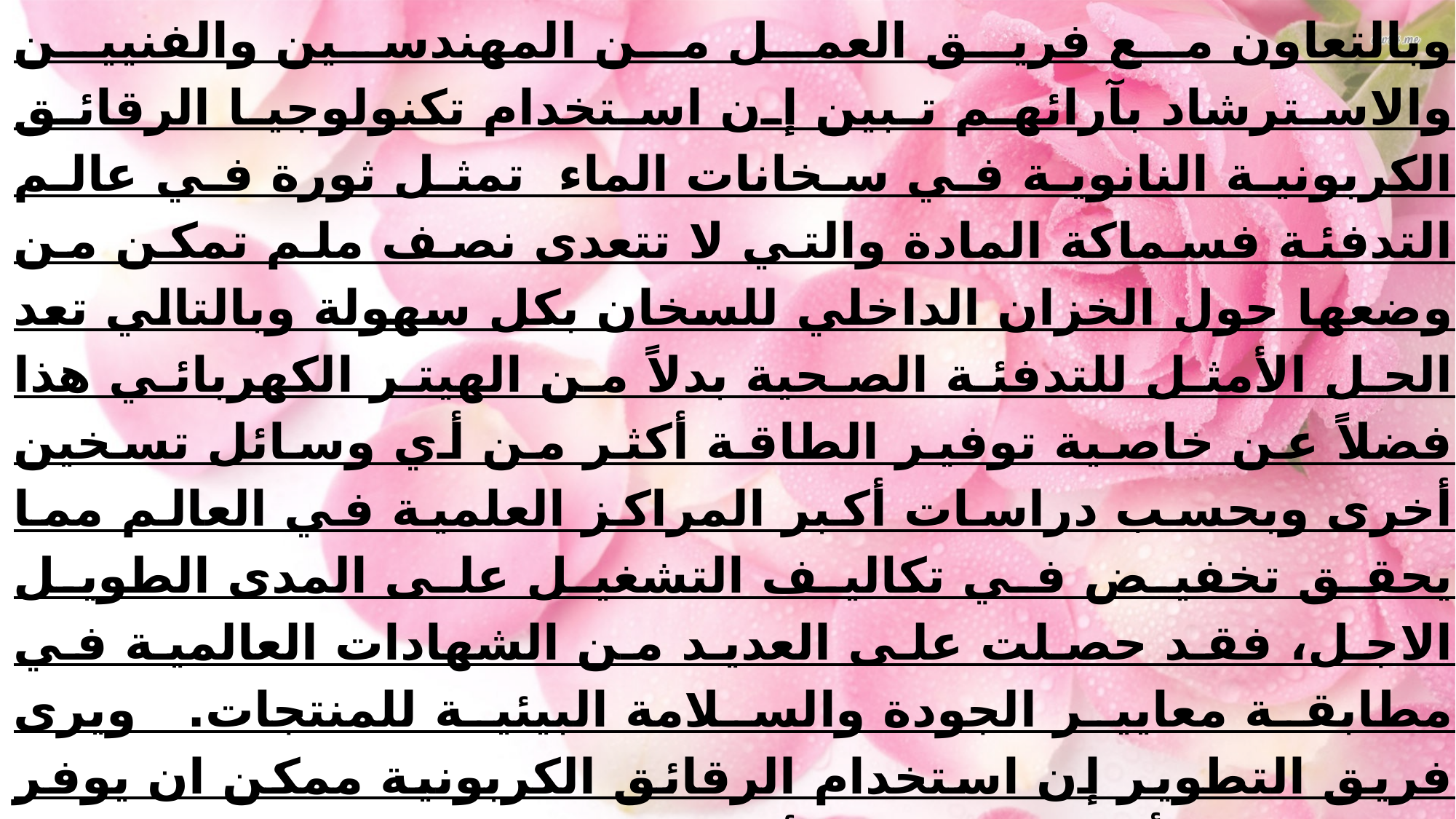

وبالتعاون مع فريق العمل من المهندسين والفنيين والاسترشاد بآرائهم تبين إن استخدام تكنولوجيا الرقائق الكربونية النانوية في سخانات الماء  تمثل ثورة في عالم التدفئة فسماكة المادة والتي لا تتعدى نصف ملم تمكن من وضعها حول الخزان الداخلي للسخان بكل سهولة وبالتالي تعد الحل الأمثل للتدفئة الصحية بدلاً من الهيتر الكهربائي هذا فضلاً عن خاصية توفير الطاقة أكثر من أي وسائل تسخين أخرى وبحسب دراسات أكبر المراكز العلمية في العالم مما يحقق تخفيض في تكاليف التشغيل على المدى الطويل الاجل، فقد حصلت على العديد من الشهادات العالمية في مطابقة معايير الجودة والسلامة البيئية للمنتجات.   ويرى فريق التطوير إن استخدام الرقائق الكربونية ممكن ان يوفر في تكاليف أجور العاملين لأنها ستختصر الكثير من العمليات التي كانت تتطلب لوضع الهيتر كما إنها ستساعد على التخلص من بعض المواد الاوليه التي يقترن إستخدمها بالهيتر الكهربائي. كما ويرى المهندسين إن هناك إمكانية لإستبدال الاغطية المصنوعة من مادة الالمنيوم بأغطية بلاستيكية قوية وهذا سيساهم في تخفيض تكلفة المواد ألاجور،